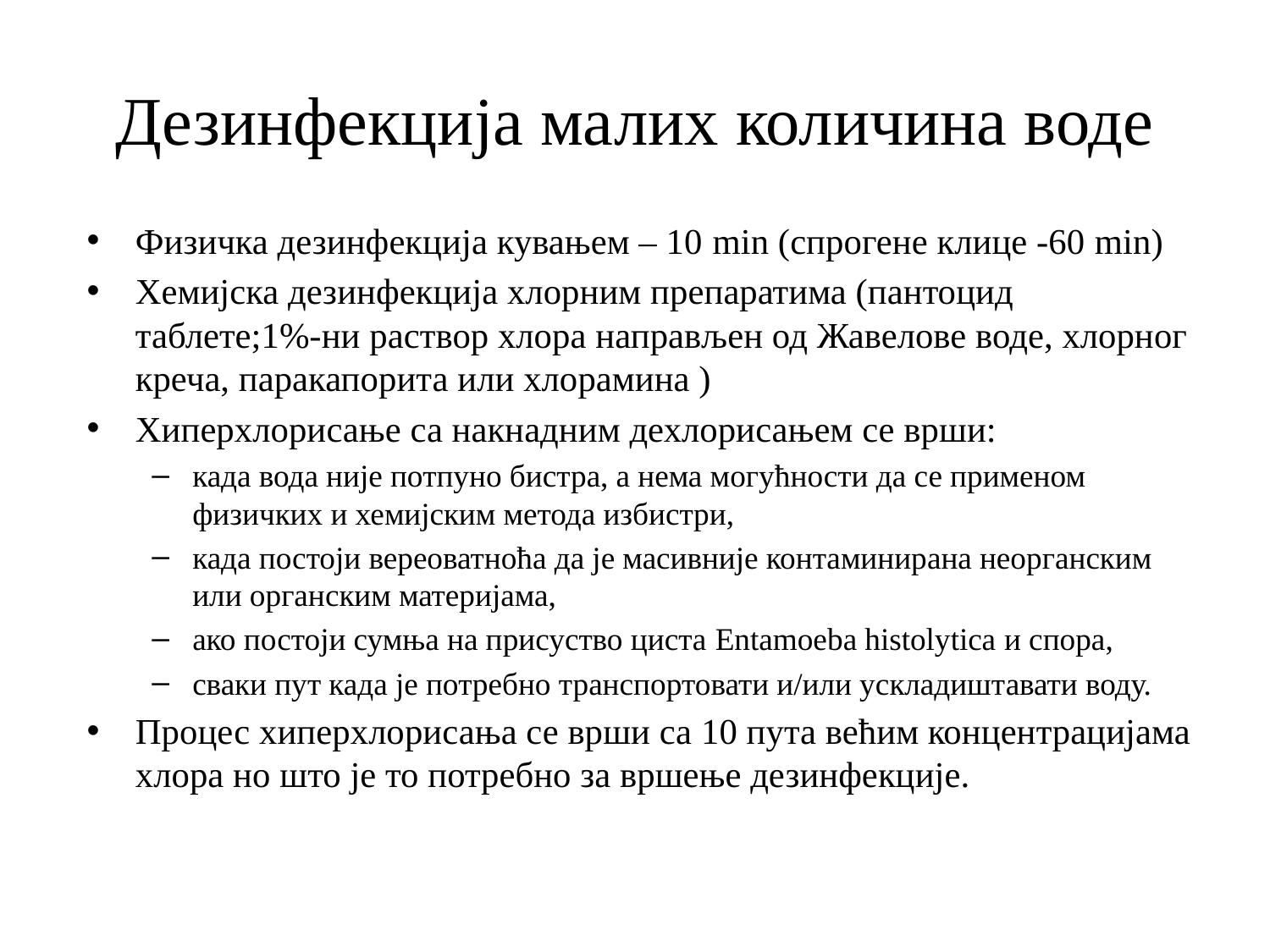

# Дезинфекција малих количина воде
Физичка дезинфекција кувањем – 10 min (спрогене клице -60 min)
Хемијска дезинфекција хлорним препаратима (пантоцид таблете;1%-ни раствор хлора направљен од Жавелове воде, хлорног креча, паракапорита или хлорамина )
Хиперхлорисање са накнадним дехлорисањем се врши:
када вода није потпуно бистра, а нема могућности да се применом физичких и хемијским метода избистри,
када постоји вереоватноћа да је масивније контаминирана неорганским или органским материјама,
ако постоји сумња на присуство циста Entamoeba histolytica и спора,
сваки пут када је потребно транспортовати и/или ускладиштавати воду.
Процес хиперхлорисања се врши са 10 пута већим концентрацијама хлора но што је то потребно за вршење дезинфекције.